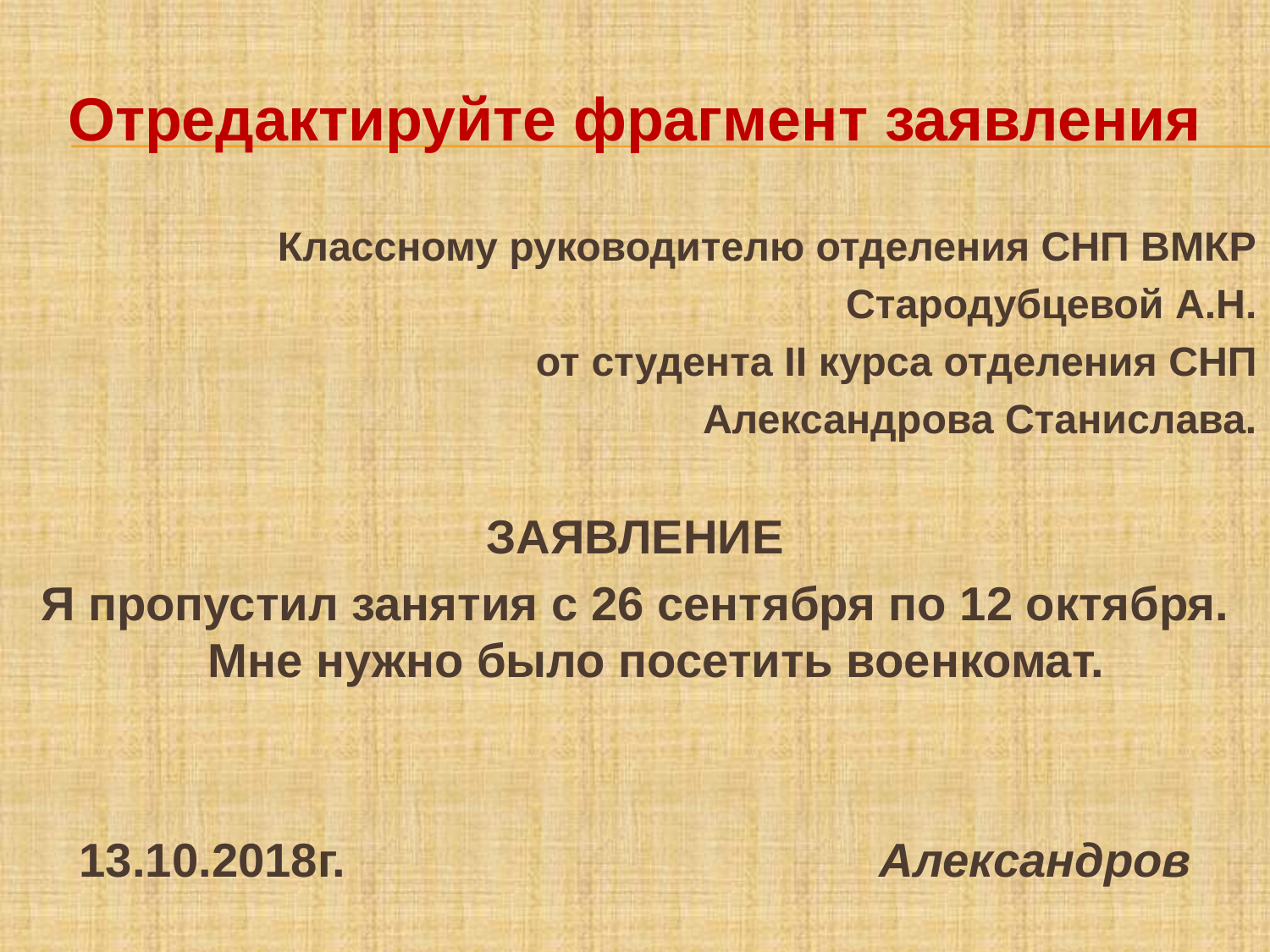

Отредактируйте фрагмент заявления

Классному руководителю отделения СНП ВМКР
Стародубцевой А.Н.
от cтудента II курса отделения СНП
Александрова Станислава.

ЗАЯВЛЕНИЕ
Я пропустил занятия с 26 сентября по 12 октября. Мне нужно было посетить военкомат.

     13.10.2018г.                                        Александров